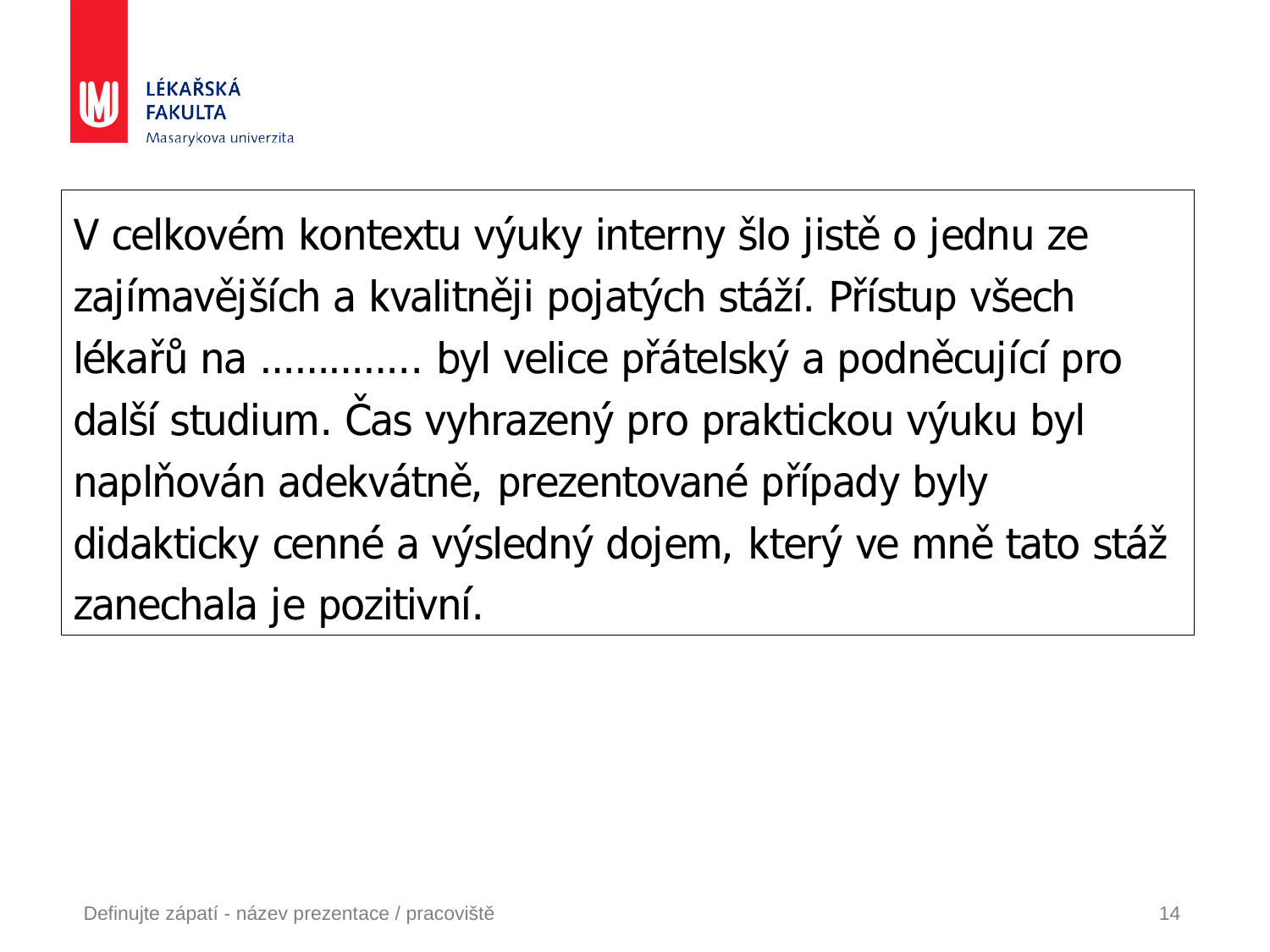

V celkovém kontextu výuky interny šlo jistě o jednu ze zajímavějších a kvalitněji pojatých stáží. Přístup všech lékařů na ………….. byl velice přátelský a podněcující pro další studium. Čas vyhrazený pro praktickou výuku byl naplňován adekvátně, prezentované případy byly didakticky cenné a výsledný dojem, který ve mně tato stáž zanechala je pozitivní.
Definujte zápatí - název prezentace / pracoviště
14